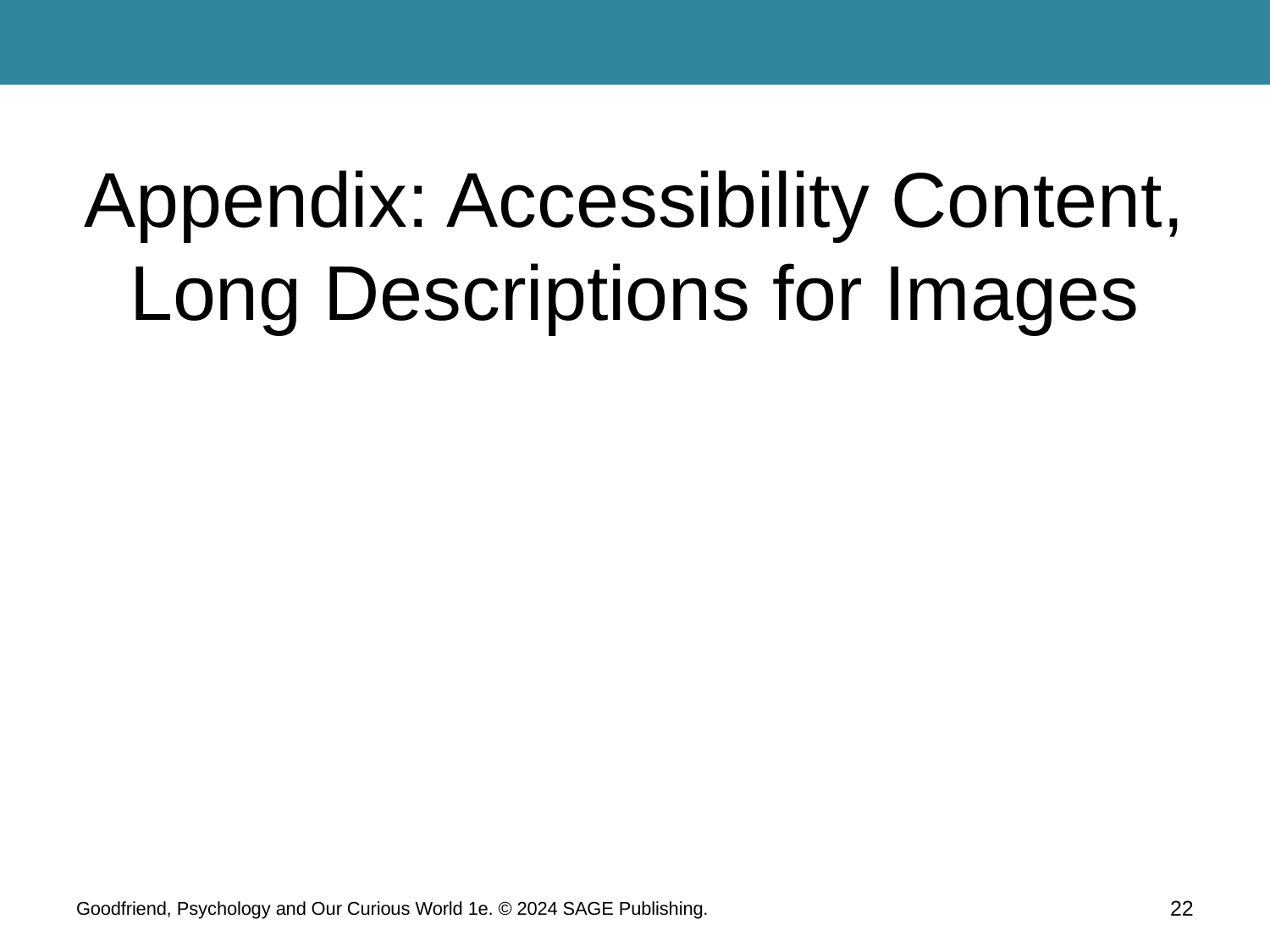

# Appendix: Accessibility Content, Long Descriptions for Images
Goodfriend, Psychology and Our Curious World 1e. © 2024 SAGE Publishing.
22